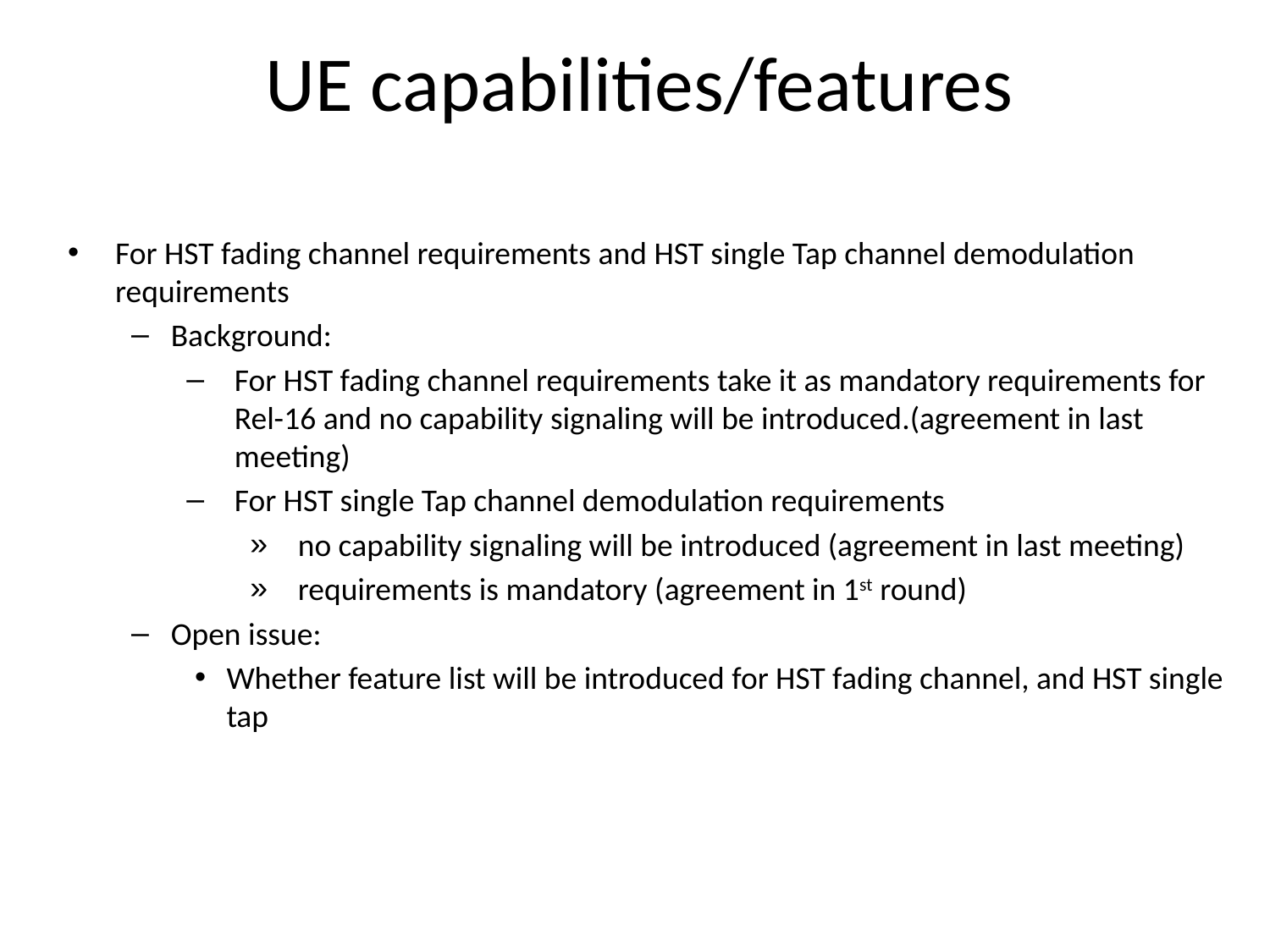

# UE capabilities/features
For HST fading channel requirements and HST single Tap channel demodulation requirements
Background:
For HST fading channel requirements take it as mandatory requirements for Rel-16 and no capability signaling will be introduced.(agreement in last meeting)
For HST single Tap channel demodulation requirements
no capability signaling will be introduced (agreement in last meeting)
requirements is mandatory (agreement in 1st round)
Open issue:
Whether feature list will be introduced for HST fading channel, and HST single tap